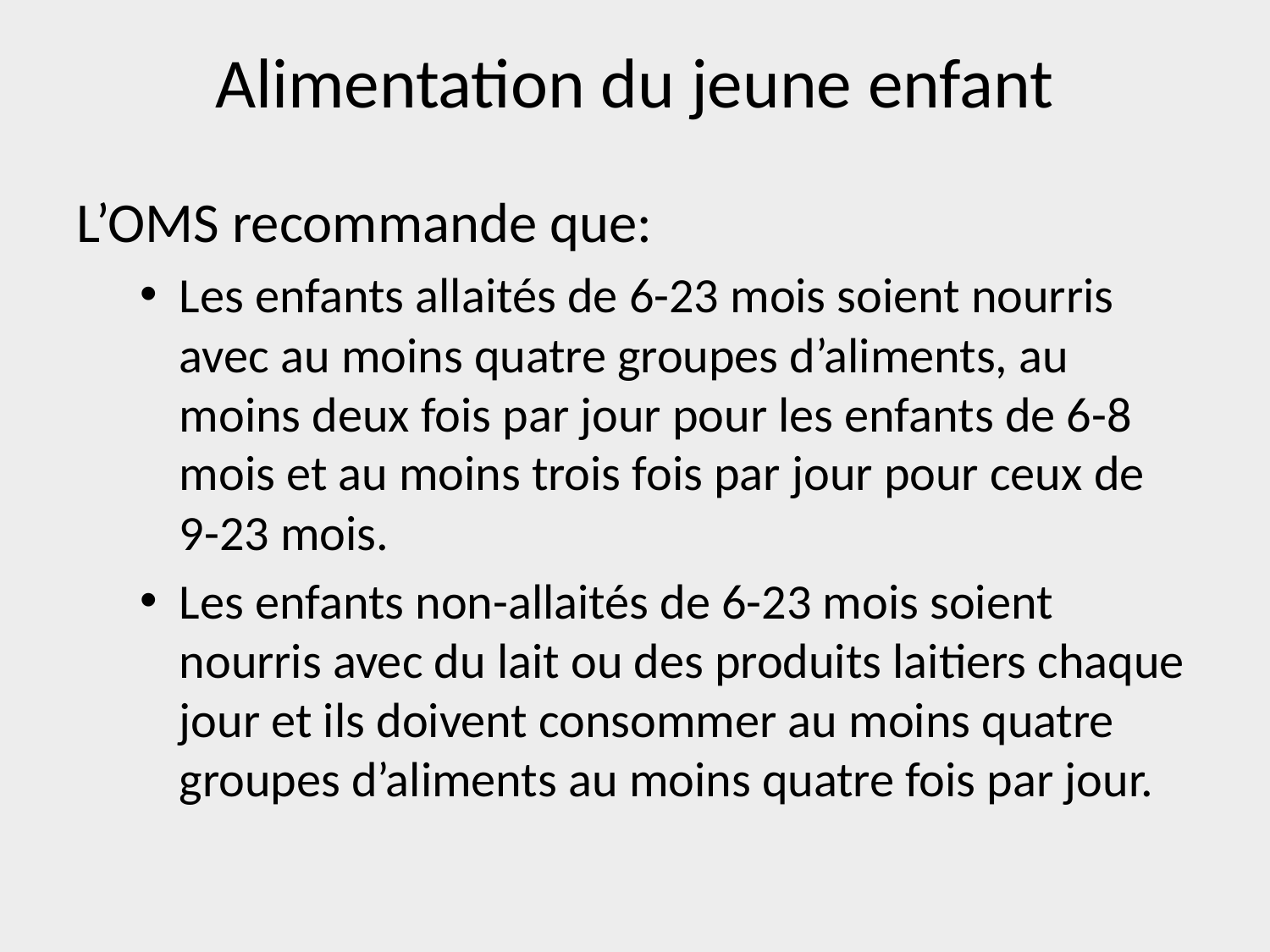

# Alimentation du jeune enfant
L’OMS recommande que:
Les enfants allaités de 6-23 mois soient nourris avec au moins quatre groupes d’aliments, au moins deux fois par jour pour les enfants de 6-8 mois et au moins trois fois par jour pour ceux de 9-23 mois.
Les enfants non-allaités de 6-23 mois soient nourris avec du lait ou des produits laitiers chaque jour et ils doivent consommer au moins quatre groupes d’aliments au moins quatre fois par jour.